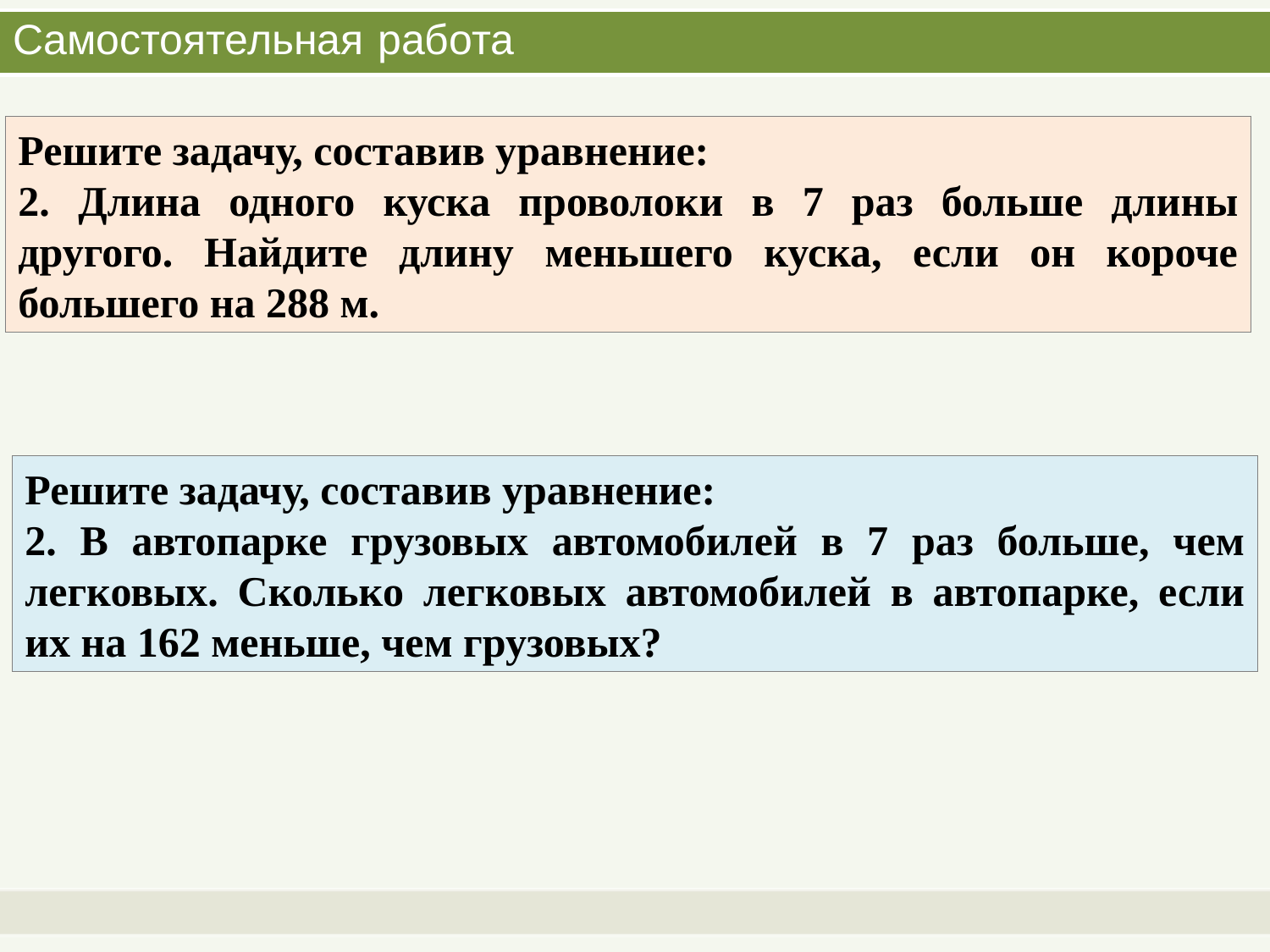

# Самостоятельная работа

Решите задачу, составив уравнение:
2. Длина одного куска проволоки в 7 раз больше длины другого. Найдите длину меньшего куска, если он короче большего на 288 м.
Решите задачу, составив уравнение:
2. В автопарке грузовых автомобилей в 7 раз больше, чем легковых. Сколько легковых автомобилей в автопарке, если их на 162 меньше, чем грузовых?